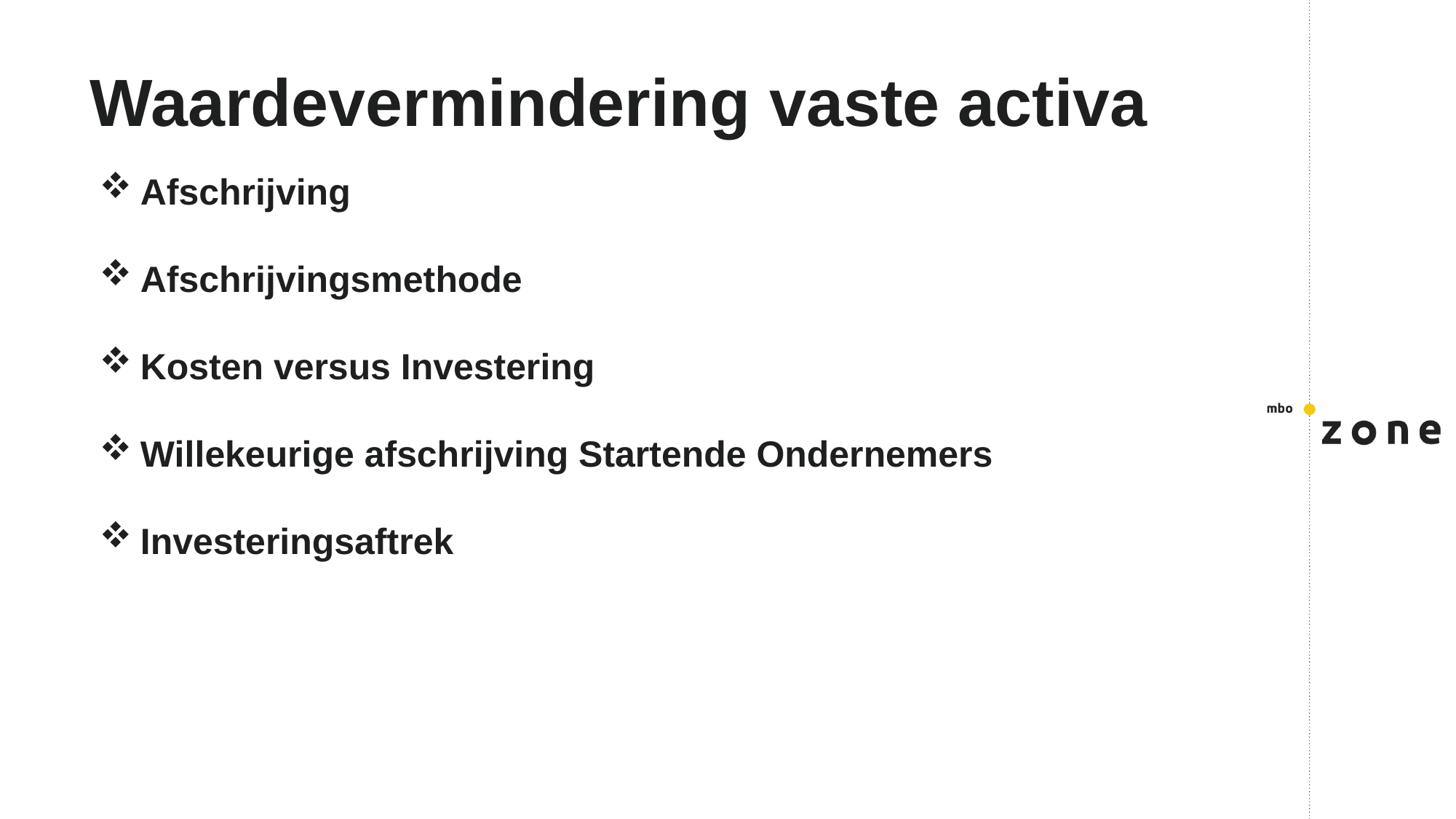

# Waardevermindering vaste activa
Afschrijving

Afschrijvingsmethode

Kosten versus Investering

Willekeurige afschrijving Startende Ondernemers

Investeringsaftrek